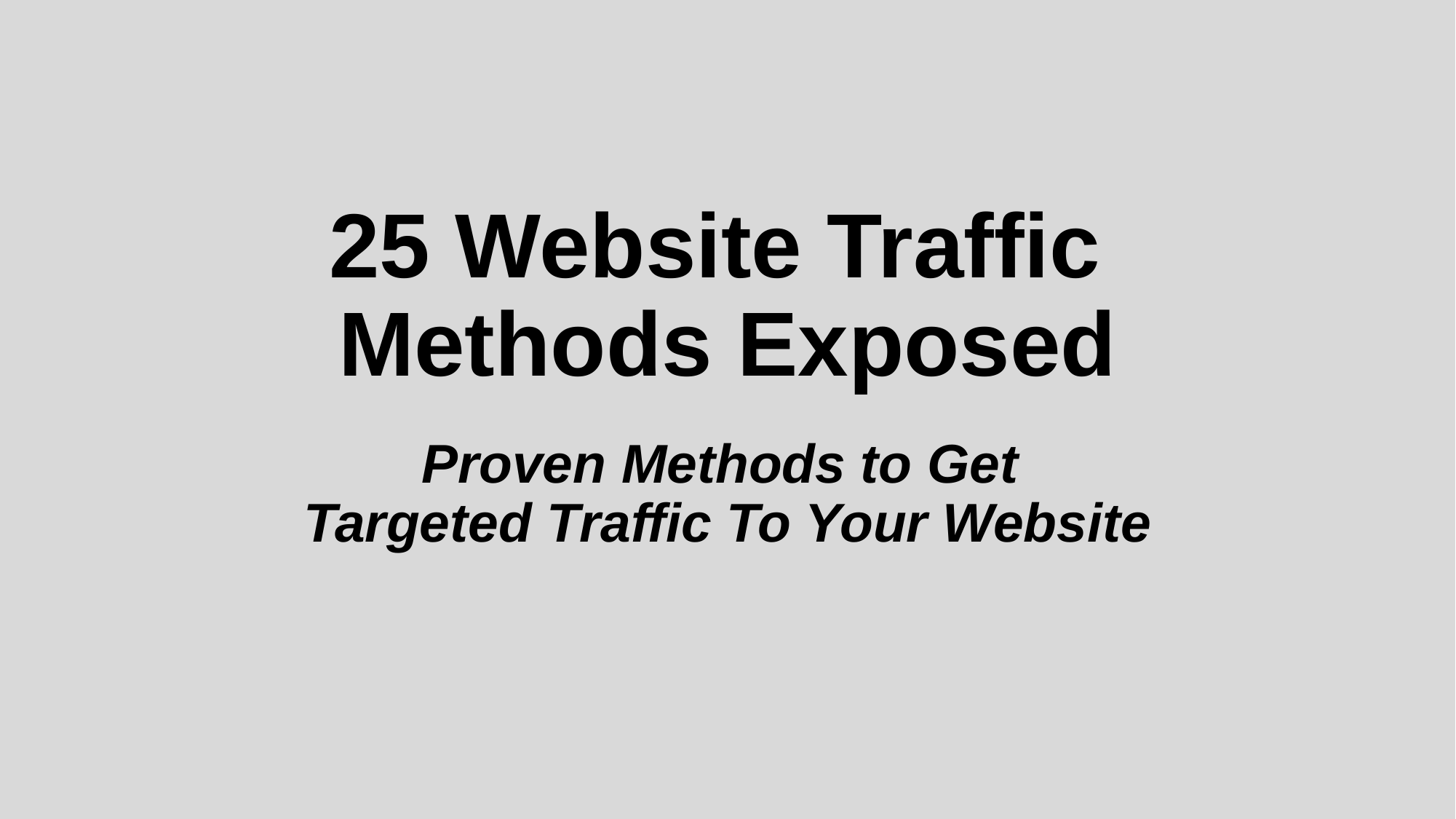

# 25 Website Traffic Methods Exposed
Proven Methods to Get
Targeted Traffic To Your Website